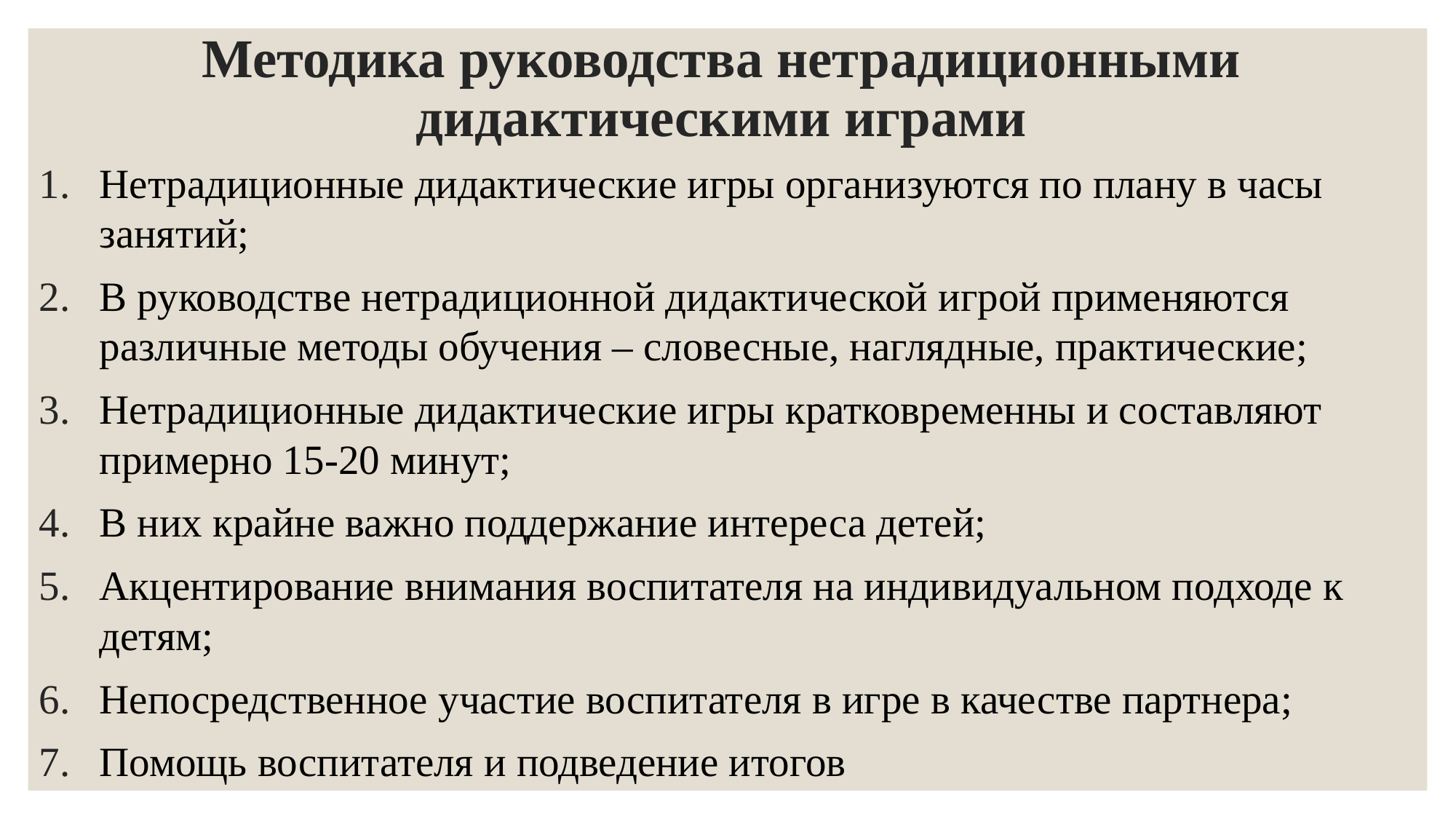

# Методика руководства нетрадиционными дидактическими играми
Нетрадиционные дидактические игры организуются по плану в часы занятий;
В руководстве нетрадиционной дидактической игрой применяются различные методы обучения – словесные, наглядные, практические;
Нетрадиционные дидактические игры кратковременны и составляют примерно 15-20 минут;
В них крайне важно поддержание интереса детей;
Акцентирование внимания воспитателя на индивидуальном подходе к детям;
Непосредственное участие воспитателя в игре в качестве партнера;
Помощь воспитателя и подведение итогов